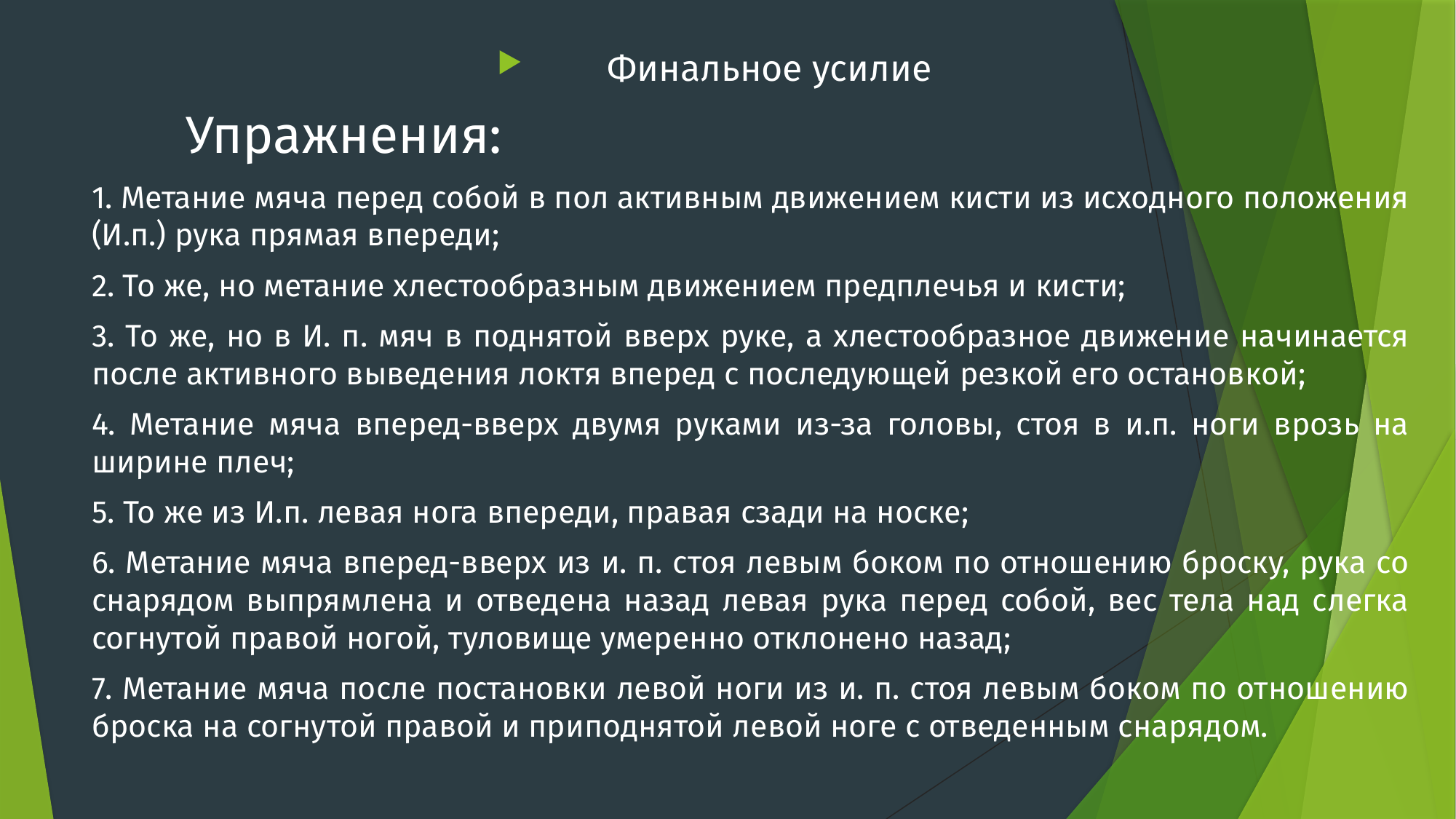

Финальное усилие
	Упражнения:
1. Метание мяча перед собой в пол активным движением кисти из исходного положения (И.п.) рука прямая впереди;
2. То же, но метание хлестообразным движением предплечья и кисти;
3. То же, но в И. п. мяч в поднятой вверх руке, а хлестообразное движение начинается после активного выведения локтя вперед с последующей резкой его остановкой;
4. Метание мяча вперед-вверх двумя руками из-за головы, стоя в и.п. ноги врозь на ширине плеч;
5. То же из И.п. левая нога впереди, правая сзади на носке;
6. Метание мяча вперед-вверх из и. п. стоя левым боком по отношению броску, рука со снарядом выпрямлена и отведена назад левая рука перед собой, вес тела над слегка согнутой правой ногой, туловище умеренно отклонено назад;
7. Метание мяча после постановки левой ноги из и. п. стоя левым боком по отношению броска на согнутой правой и приподнятой левой ноге с отведенным снарядом.